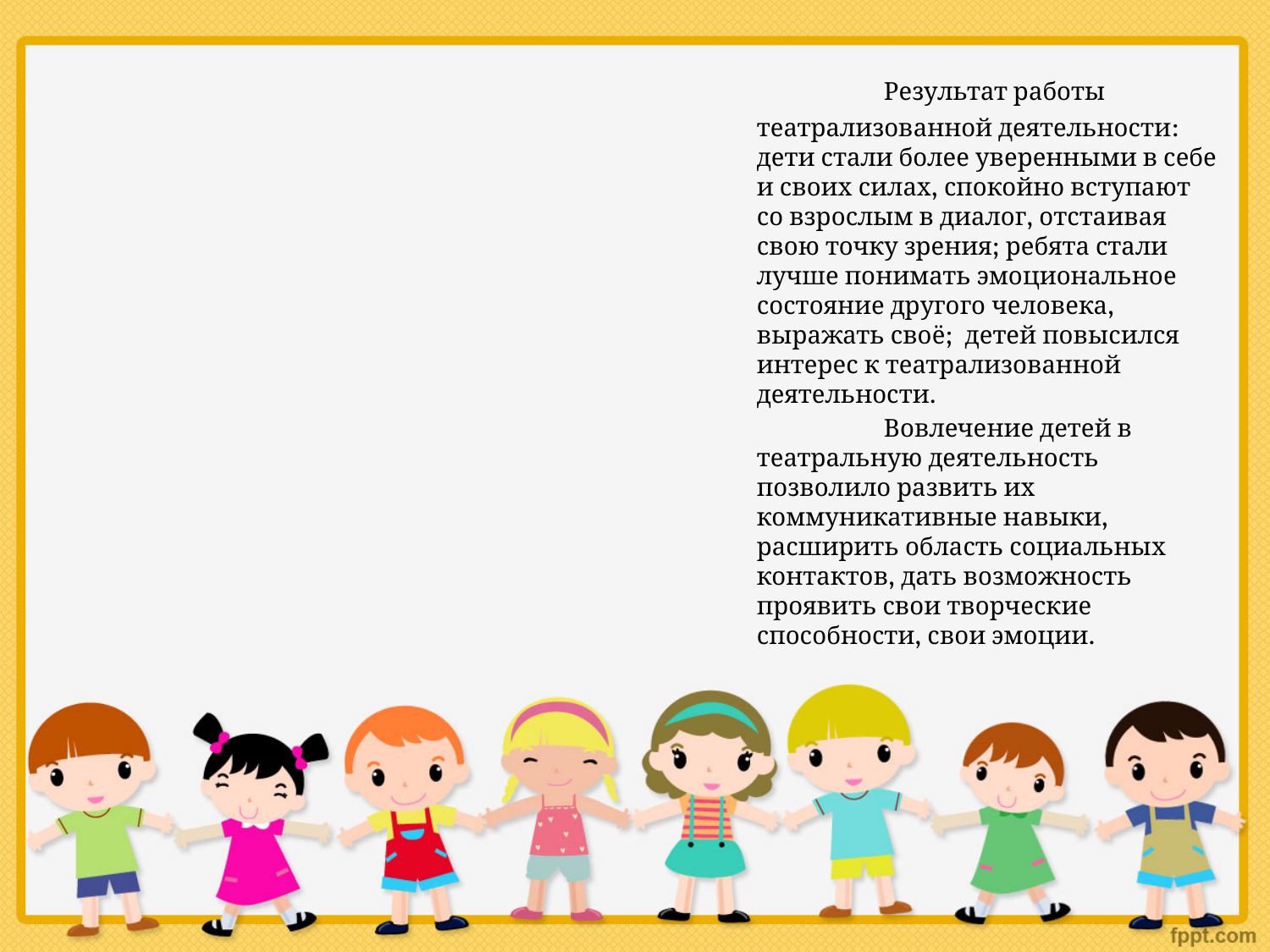

#
	Результат работы  театрализованной деятельности: дети стали более уверенными в себе и своих силах, спокойно вступают со взрослым в диалог, отстаивая свою точку зрения; ребята стали лучше понимать эмоциональное состояние другого человека, выражать своё;  детей повысился интерес к театрализованной деятельности.
	Вовлечение детей в театральную деятельность позволило развить их коммуникативные навыки, расширить область социальных контактов, дать возможность проявить свои творческие способности, свои эмоции.